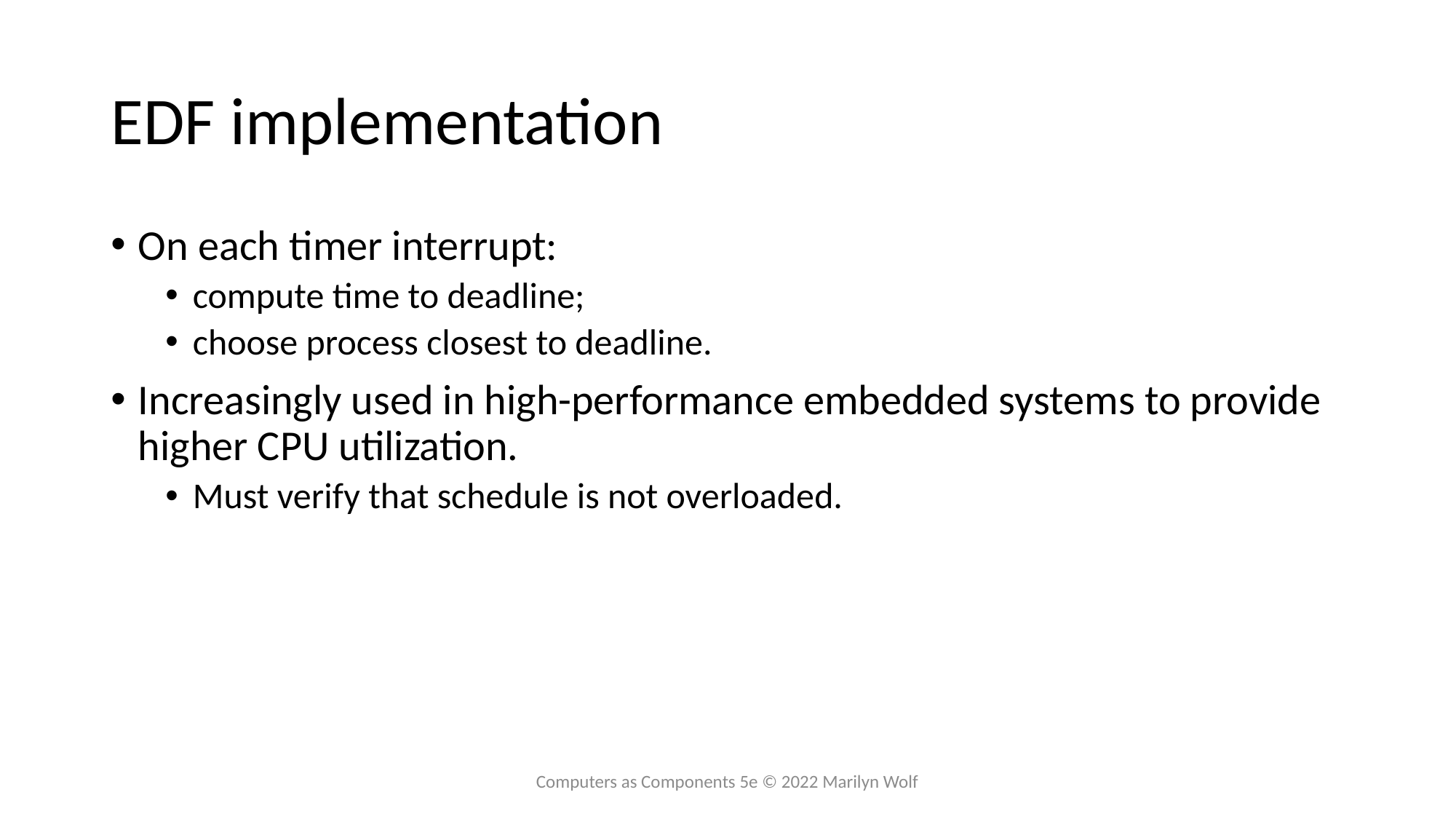

# EDF implementation
On each timer interrupt:
compute time to deadline;
choose process closest to deadline.
Increasingly used in high-performance embedded systems to provide higher CPU utilization.
Must verify that schedule is not overloaded.
Computers as Components 5e © 2022 Marilyn Wolf